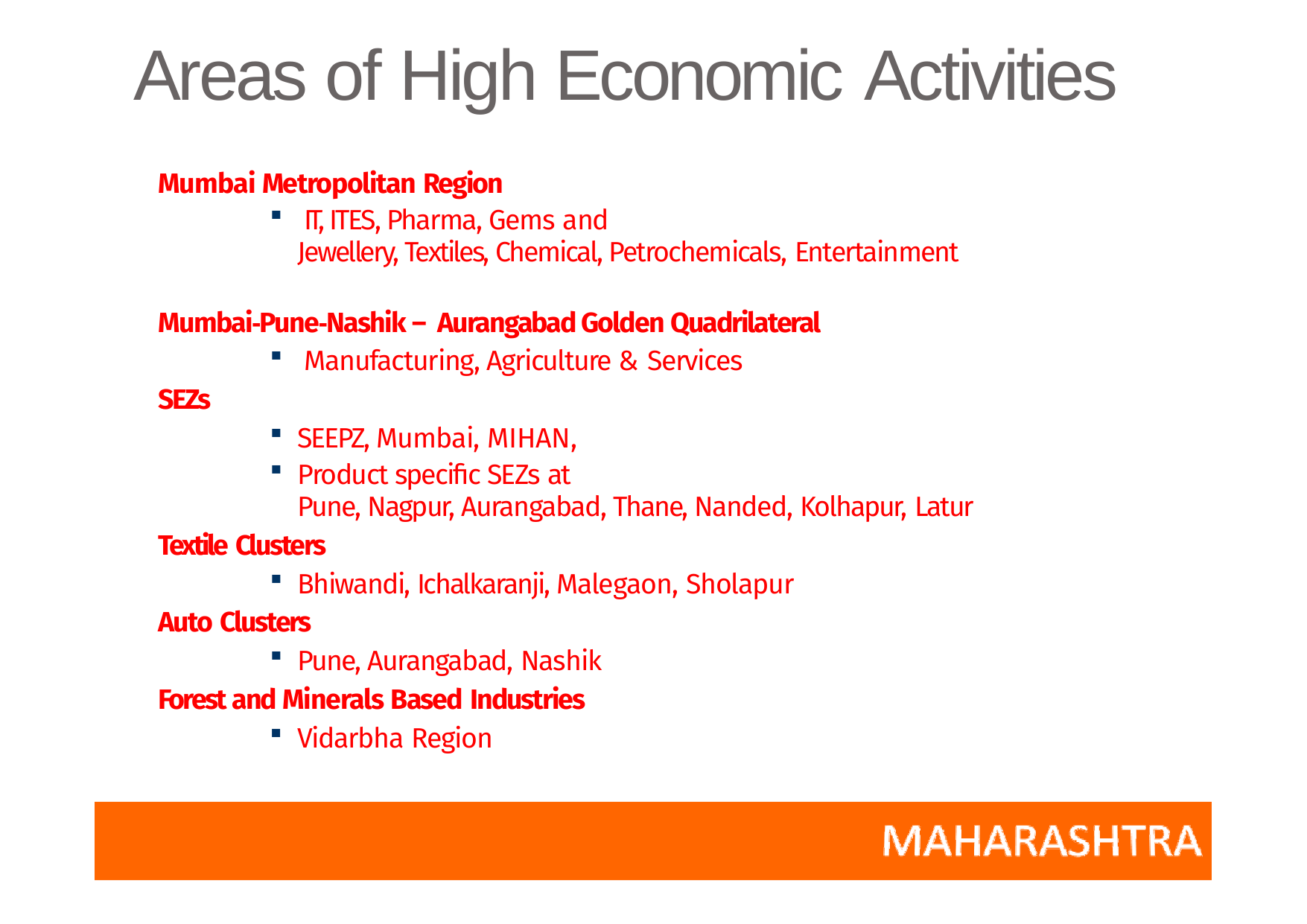

# Areas of High Economic Activities
Mumbai Metropolitan Region
IT, ITES, Pharma, Gems and
Jewellery, Textiles, Chemical, Petrochemicals, Entertainment

Mumbai‐Pune‐Nashik – Aurangabad Golden Quadrilateral
Manufacturing, Agriculture & Services
SEZs
SEEPZ, Mumbai, MIHAN,
Product specific SEZs at
Pune, Nagpur, Aurangabad, Thane, Nanded, Kolhapur, Latur
Textile Clusters
Bhiwandi, Ichalkaranji, Malegaon, Sholapur
Auto Clusters
Pune, Aurangabad, Nashik
Forest and Minerals Based Industries
Vidarbha Region

Dainik Bhaskar Group